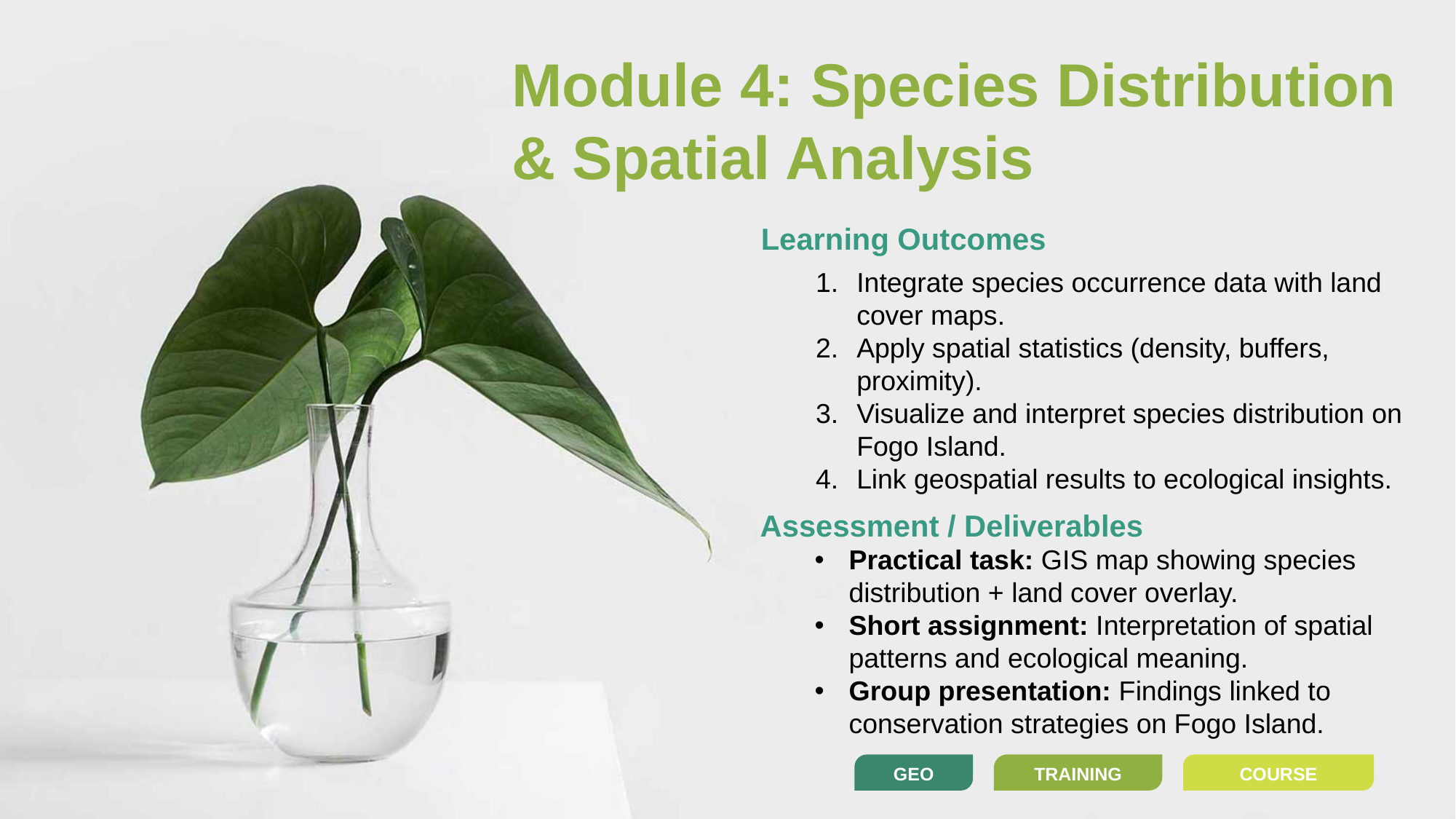

Module 4: Species Distribution & Spatial Analysis
Learning Outcomes
Integrate species occurrence data with land cover maps.
Apply spatial statistics (density, buffers, proximity).
Visualize and interpret species distribution on Fogo Island.
Link geospatial results to ecological insights.
Assessment / Deliverables
Practical task: GIS map showing species distribution + land cover overlay.
Short assignment: Interpretation of spatial patterns and ecological meaning.
Group presentation: Findings linked to conservation strategies on Fogo Island.
GEO
TRAINING
COURSE